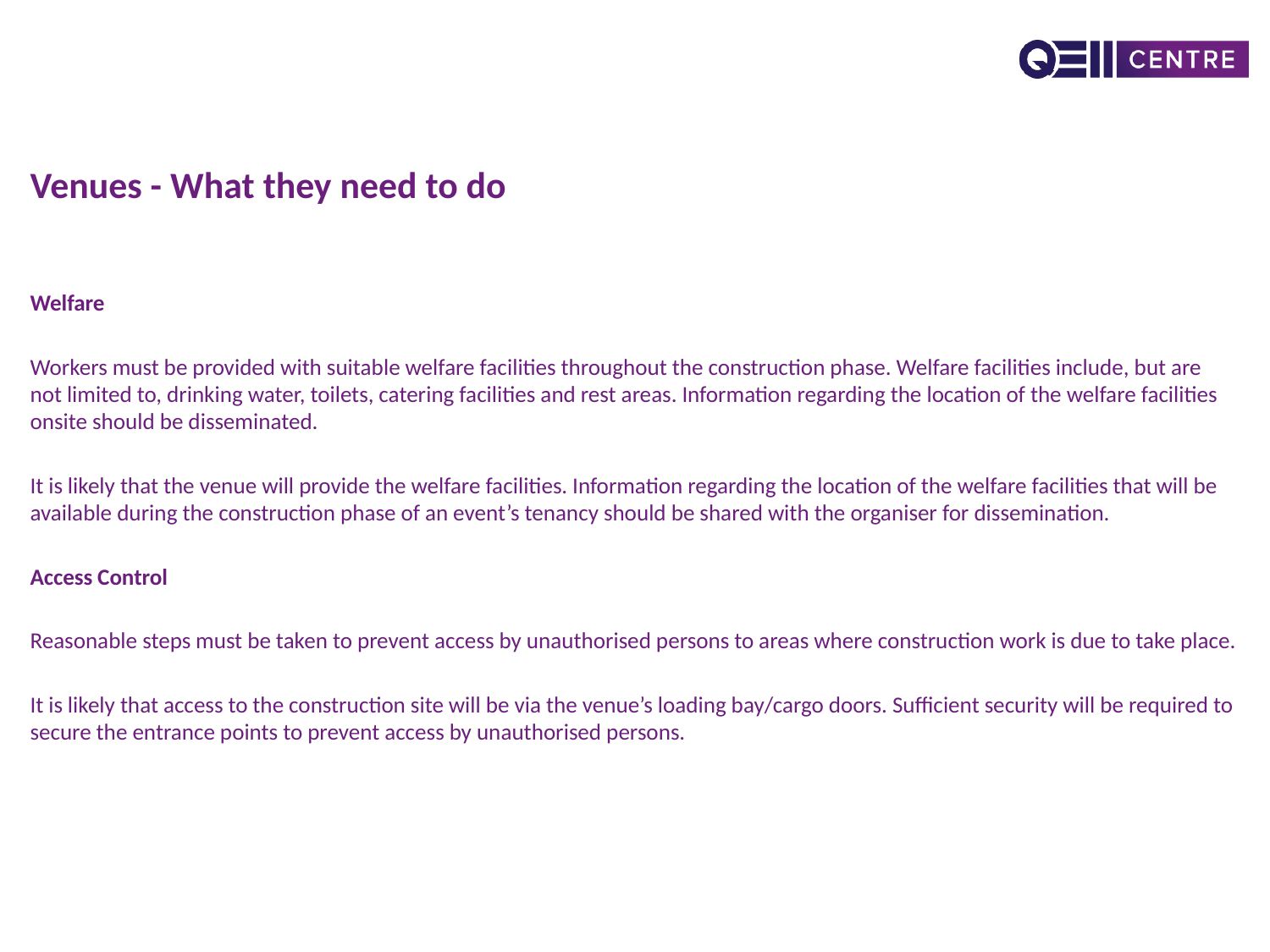

# Venues - What they need to do
Welfare

Workers must be provided with suitable welfare facilities throughout the construction phase. Welfare facilities include, but are not limited to, drinking water, toilets, catering facilities and rest areas. Information regarding the location of the welfare facilities onsite should be disseminated.

It is likely that the venue will provide the welfare facilities. Information regarding the location of the welfare facilities that will be available during the construction phase of an event’s tenancy should be shared with the organiser for dissemination.

Access Control

Reasonable steps must be taken to prevent access by unauthorised persons to areas where construction work is due to take place.

It is likely that access to the construction site will be via the venue’s loading bay/cargo doors. Sufficient security will be required to secure the entrance points to prevent access by unauthorised persons.